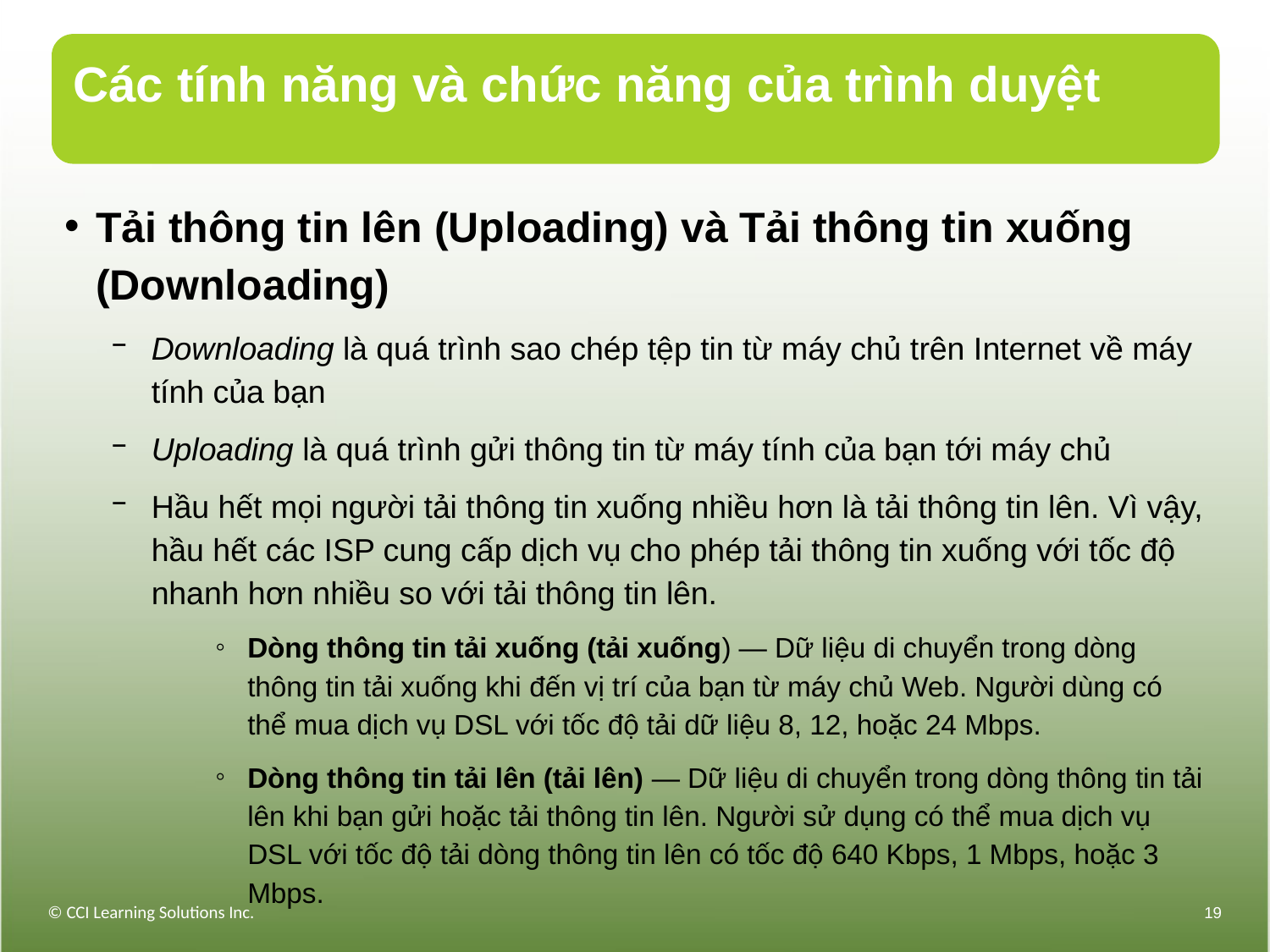

# Các tính năng và chức năng của trình duyệt
Tải thông tin lên (Uploading) và Tải thông tin xuống (Downloading)
Downloading là quá trình sao chép tệp tin từ máy chủ trên Internet về máy tính của bạn
Uploading là quá trình gửi thông tin từ máy tính của bạn tới máy chủ
Hầu hết mọi người tải thông tin xuống nhiều hơn là tải thông tin lên. Vì vậy, hầu hết các ISP cung cấp dịch vụ cho phép tải thông tin xuống với tốc độ nhanh hơn nhiều so với tải thông tin lên.
Dòng thông tin tải xuống (tải xuống) — Dữ liệu di chuyển trong dòng thông tin tải xuống khi đến vị trí của bạn từ máy chủ Web. Người dùng có thể mua dịch vụ DSL với tốc độ tải dữ liệu 8, 12, hoặc 24 Mbps.
Dòng thông tin tải lên (tải lên) — Dữ liệu di chuyển trong dòng thông tin tải lên khi bạn gửi hoặc tải thông tin lên. Người sử dụng có thể mua dịch vụ DSL với tốc độ tải dòng thông tin lên có tốc độ 640 Kbps, 1 Mbps, hoặc 3 Mbps.

© CCI Learning Solutions Inc.
19